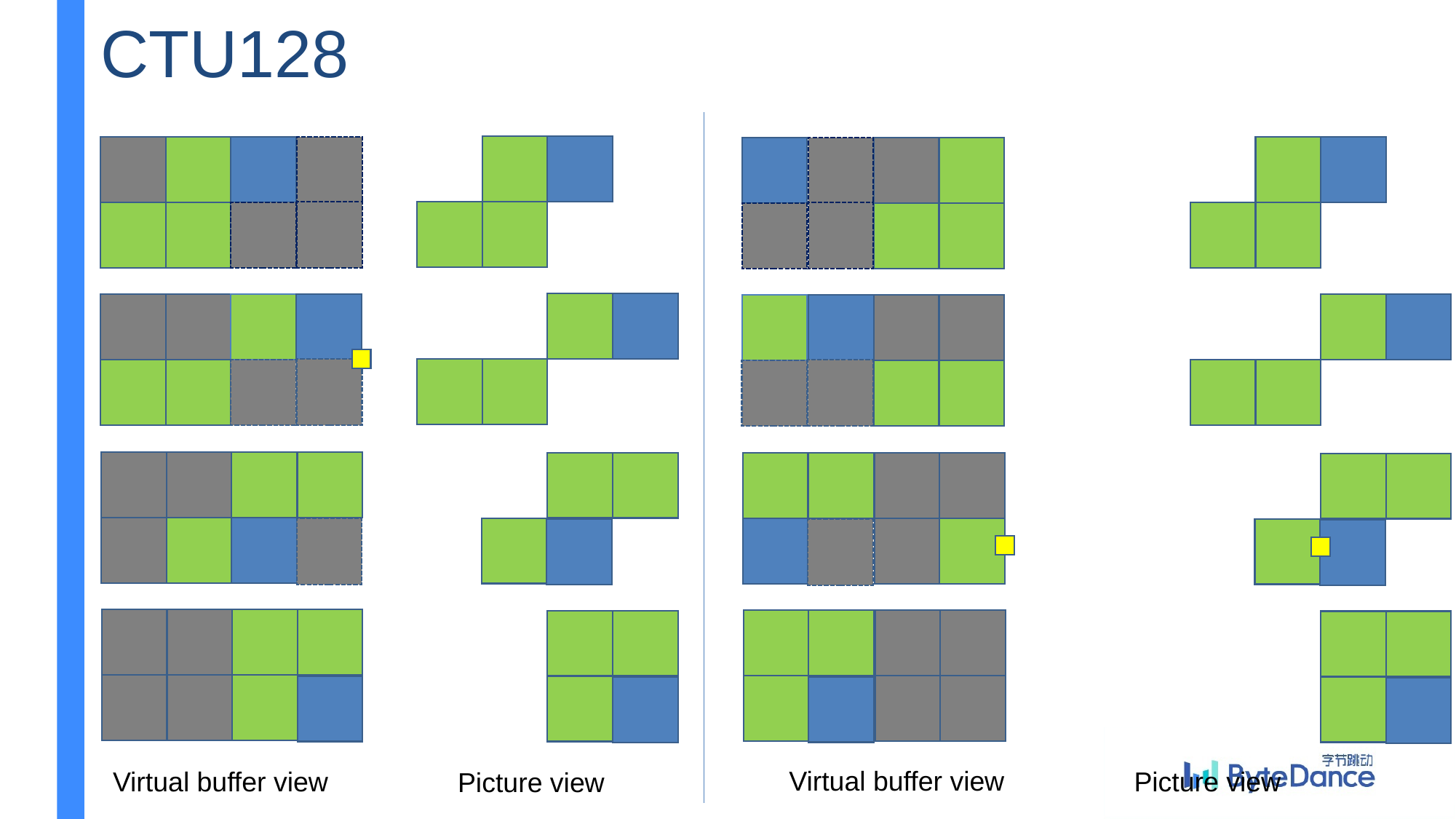

# CTU128

Virtual buffer view
Virtual buffer view
Picture view
Picture view